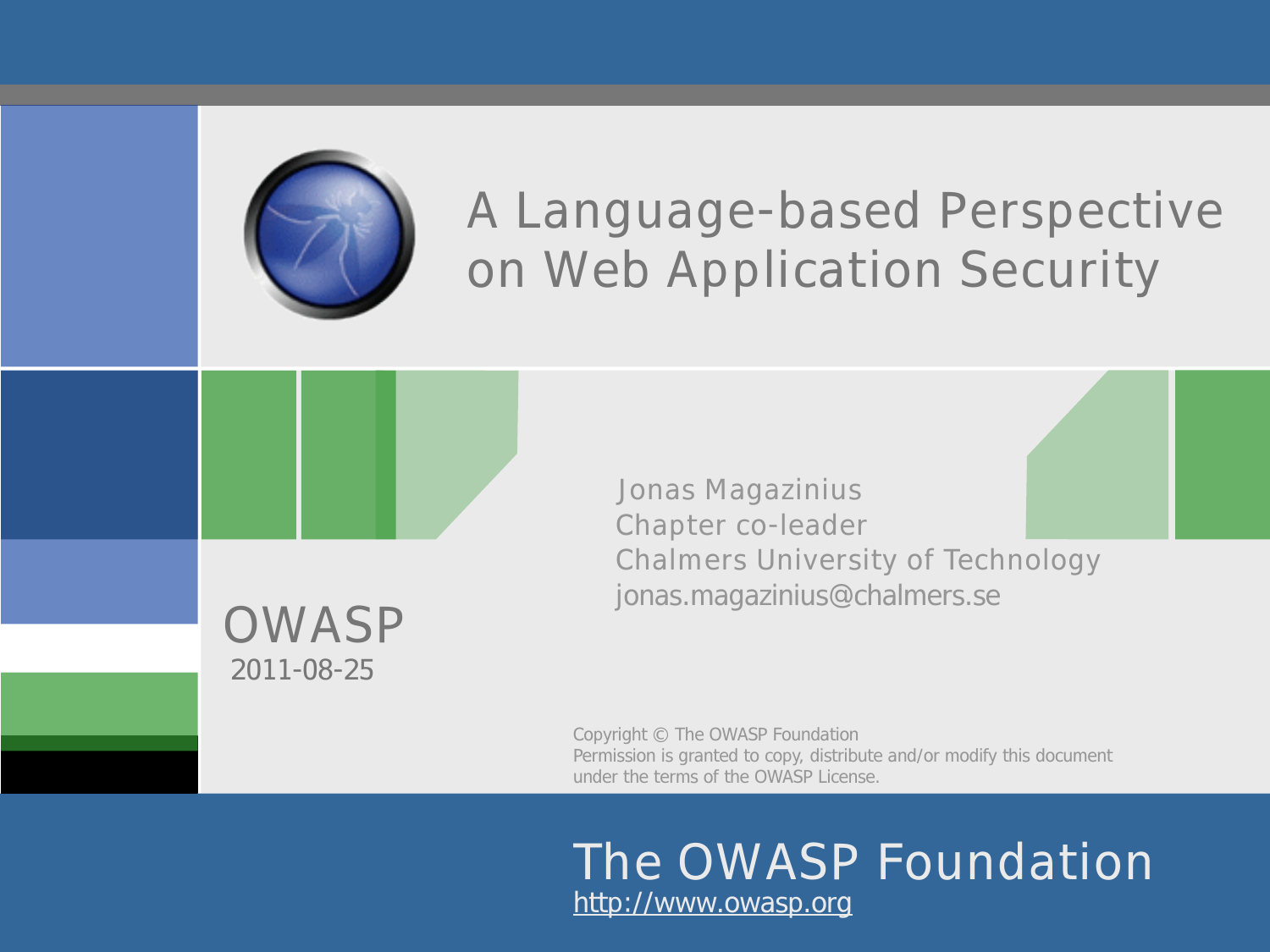

# A Language-based Perspective on Web Application Security
Jonas Magazinius
Chapter co-leader
Chalmers University of Technology
jonas.magazinius@chalmers.se
2011-08-25